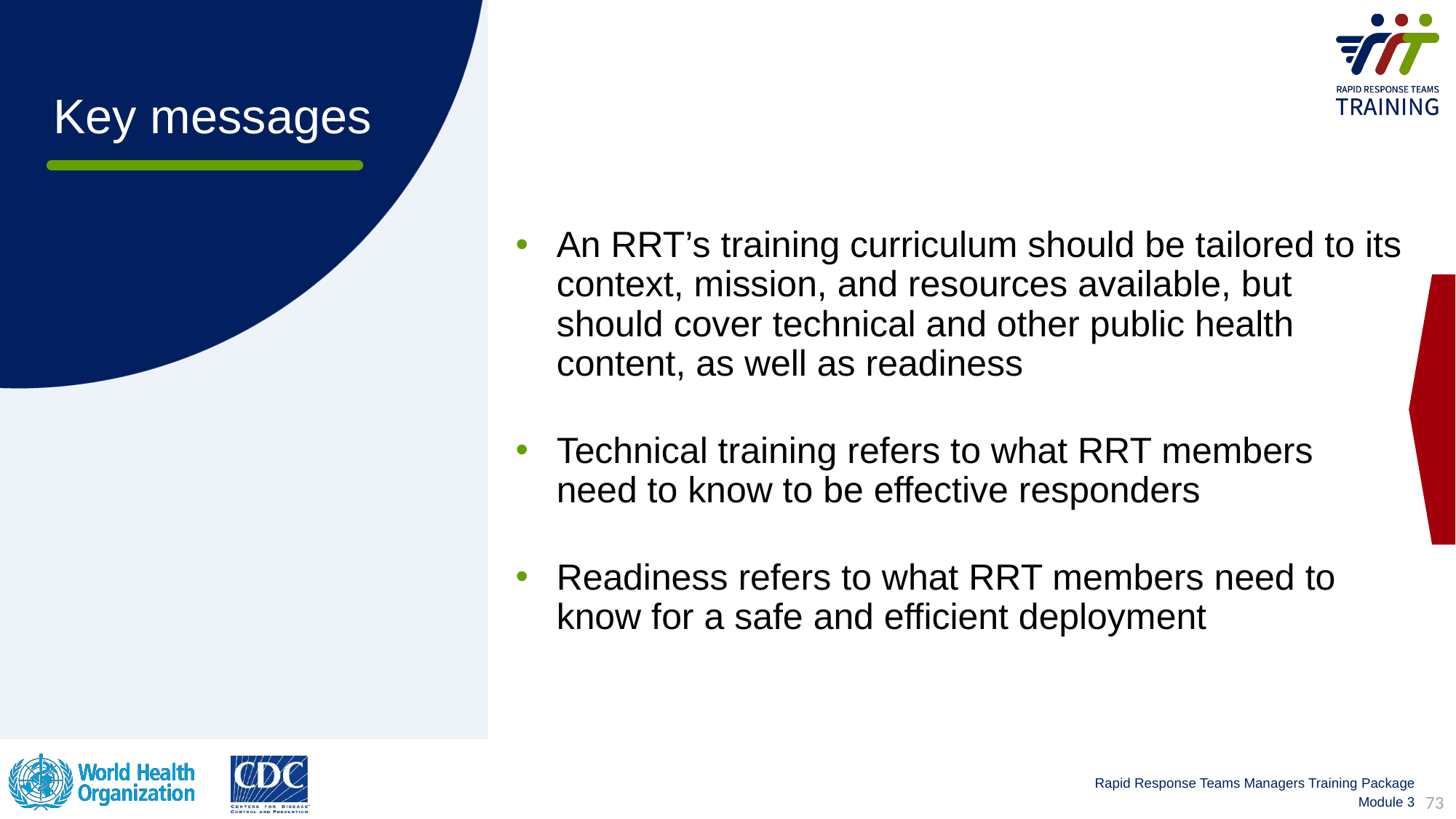

An RRT’s training curriculum should be tailored to its context, mission, and resources available, but should cover technical and other public health content, as well as readiness

Technical training refers to what RRT members need to know to be effective responders

Readiness refers to what RRT members need to know for a safe and efficient deployment
73